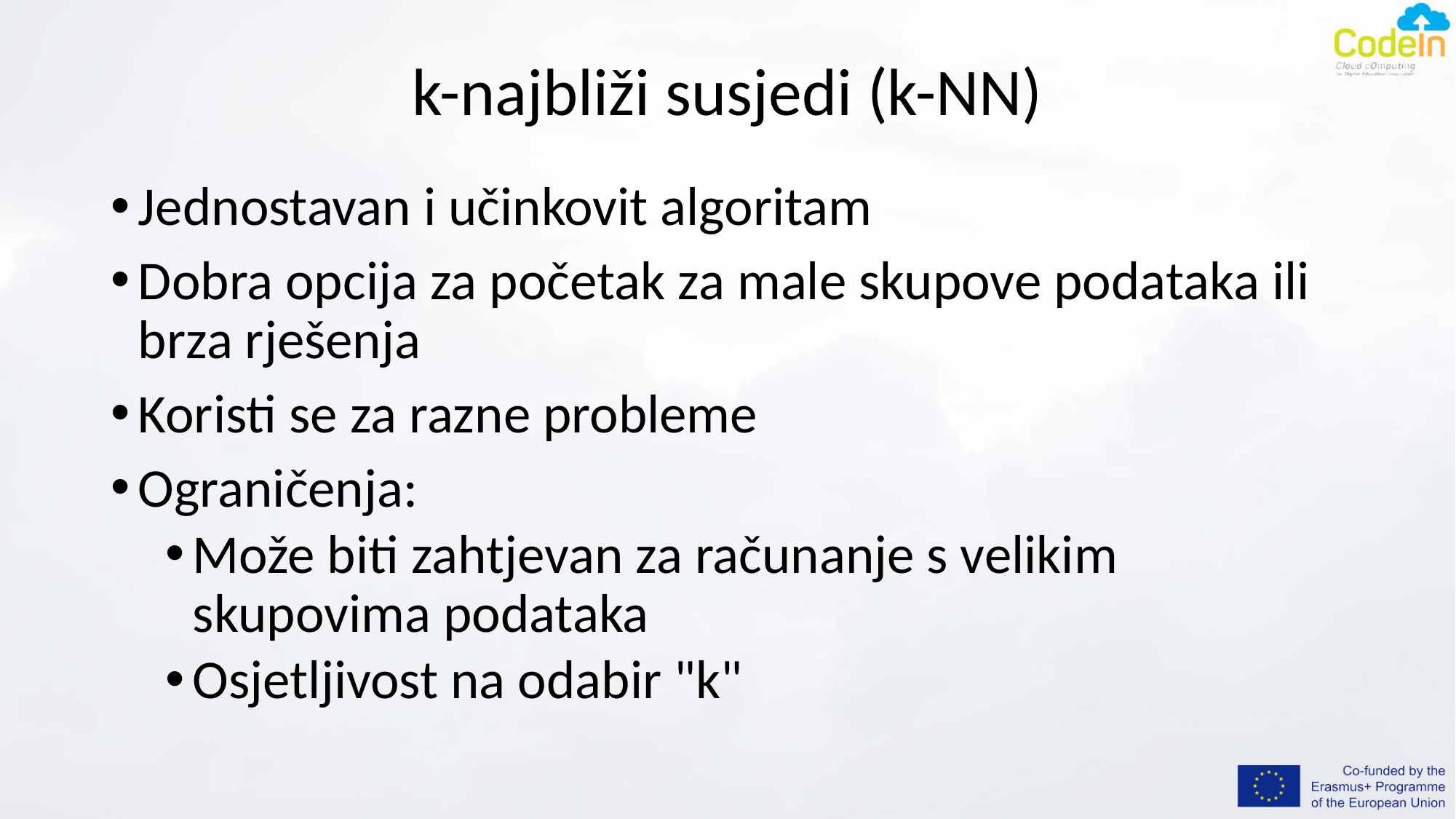

# k-najbliži susjedi (k-NN)
Jednostavan i učinkovit algoritam
Dobra opcija za početak za male skupove podataka ili brza rješenja
Koristi se za razne probleme
Ograničenja:
Može biti zahtjevan za računanje s velikim skupovima podataka
Osjetljivost na odabir "k"